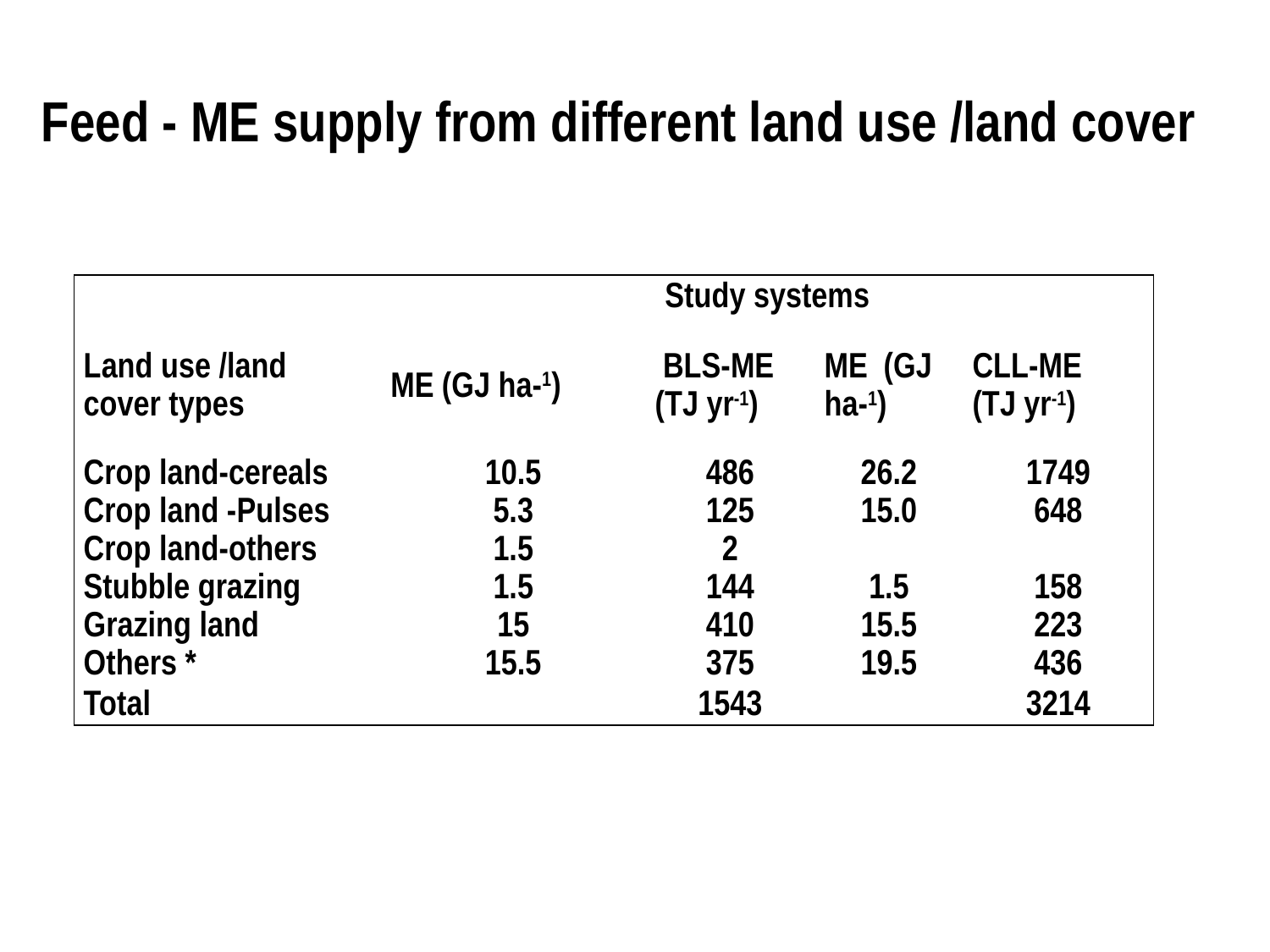

# Feed - ME supply from different land use /land cover
|  | Study systems |  |  |  |
| --- | --- | --- | --- | --- |
| Land use /land cover types | ME (GJ ha-1) | BLS-ME (TJ yr-1) | ME (GJ ha-1) | CLL-ME (TJ yr-1) |
| Crop land-cereals | 10.5 | 486 | 26.2 | 1749 |
| Crop land -Pulses | 5.3 | 125 | 15.0 | 648 |
| Crop land-others | 1.5 | 2 |  |  |
| Stubble grazing | 1.5 | 144 | 1.5 | 158 |
| Grazing land | 15 | 410 | 15.5 | 223 |
| Others \* | 15.5 | 375 | 19.5 | 436 |
| Total |  | 1543 |  | 3214 |